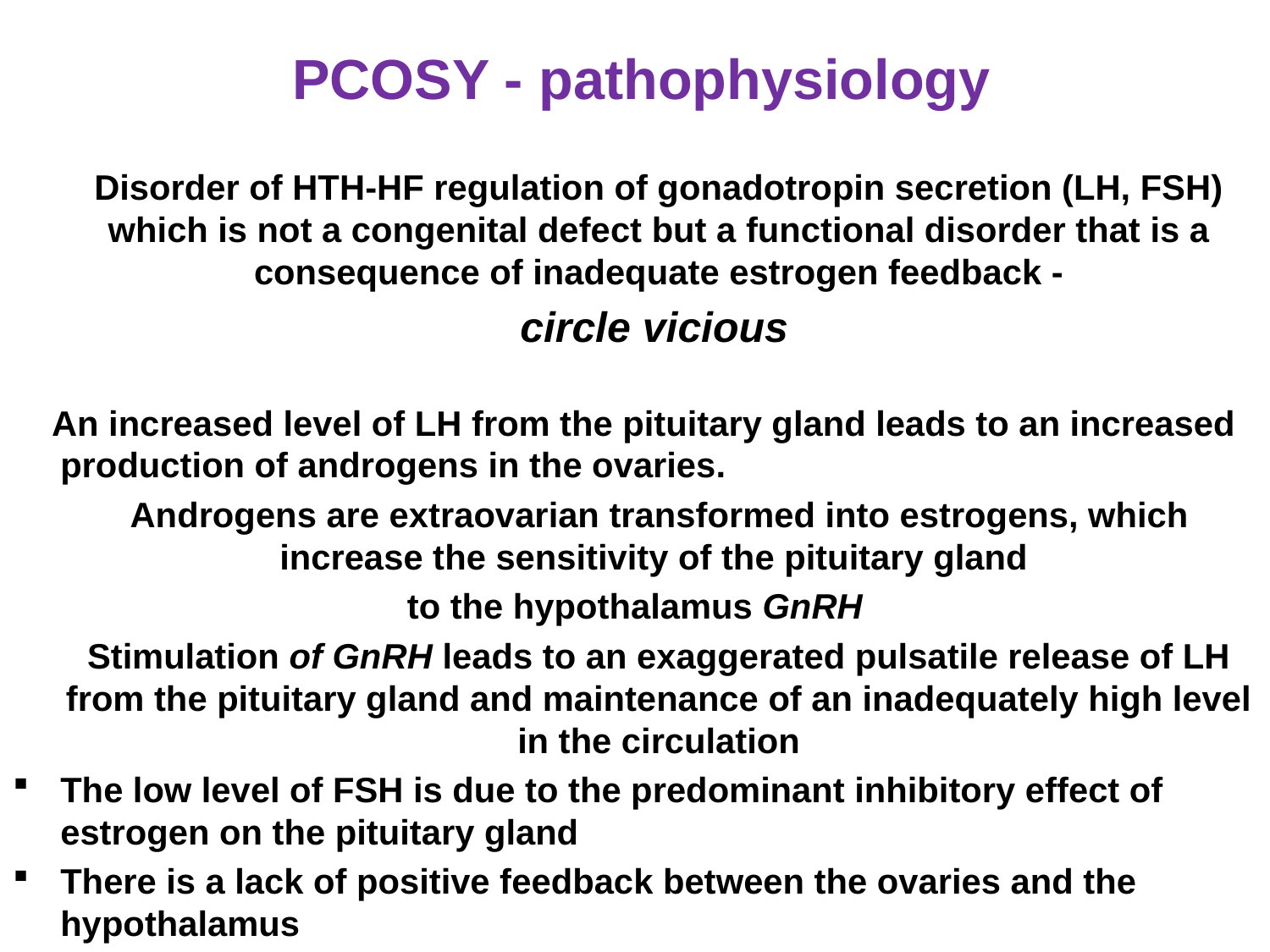

# PCOSY - pathophysiology
	Disorder of HTH-HF regulation of gonadotropin secretion (LH, FSH) which is not a congenital defect but a functional disorder that is a consequence of inadequate estrogen feedback -
    circle vicious
    An increased level of LH from the pituitary gland leads to an increased production of androgens in the ovaries.
     Androgens are extraovarian transformed into estrogens, which increase the sensitivity of the pituitary gland
to the hypothalamus GnRH
	Stimulation of GnRH leads to an exaggerated pulsatile release of LH from the pituitary gland and maintenance of an inadequately high level in the circulation
The low level of FSH is due to the predominant inhibitory effect of estrogen on the pituitary gland
There is a lack of positive feedback between the ovaries and the hypothalamus